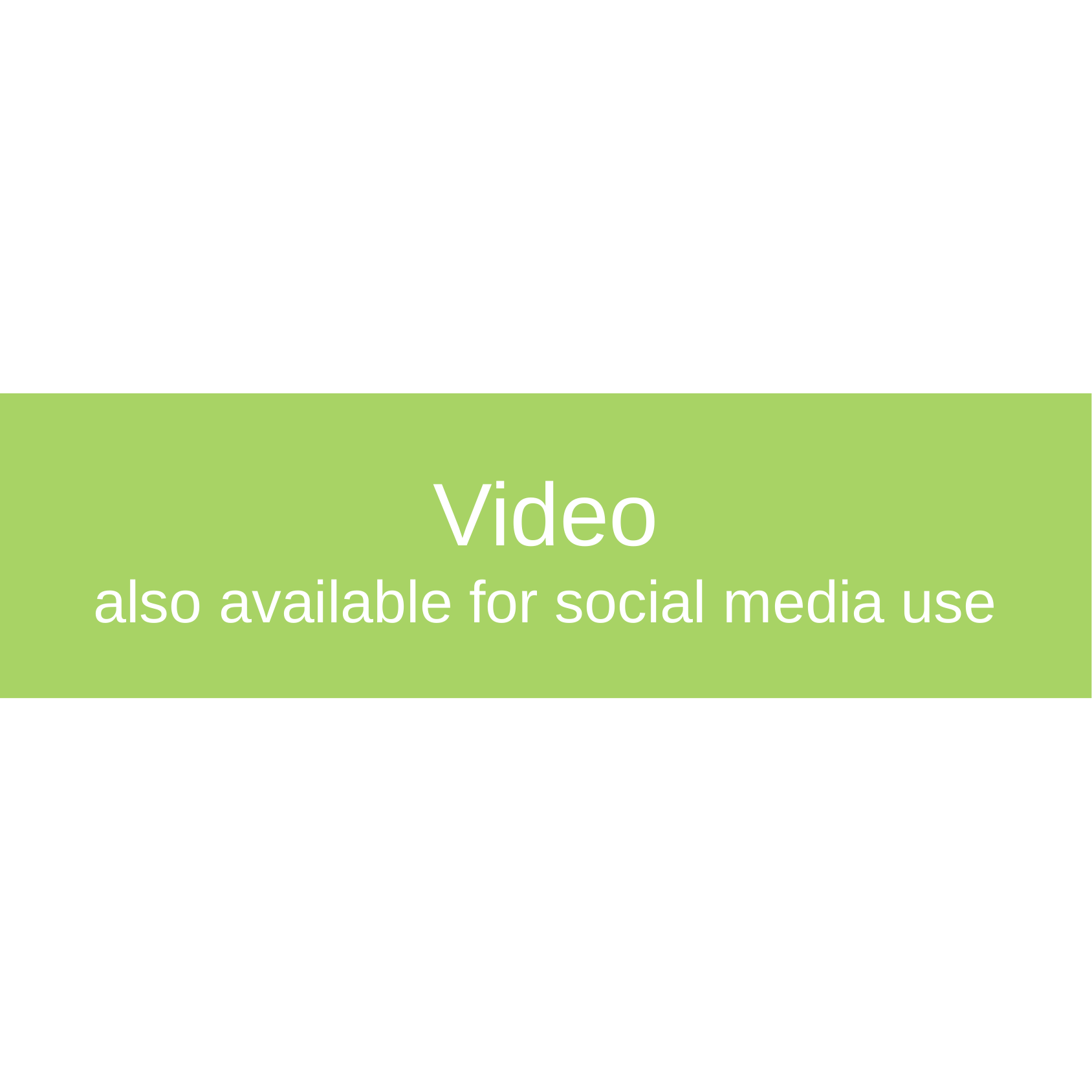

Video
also available for social media use